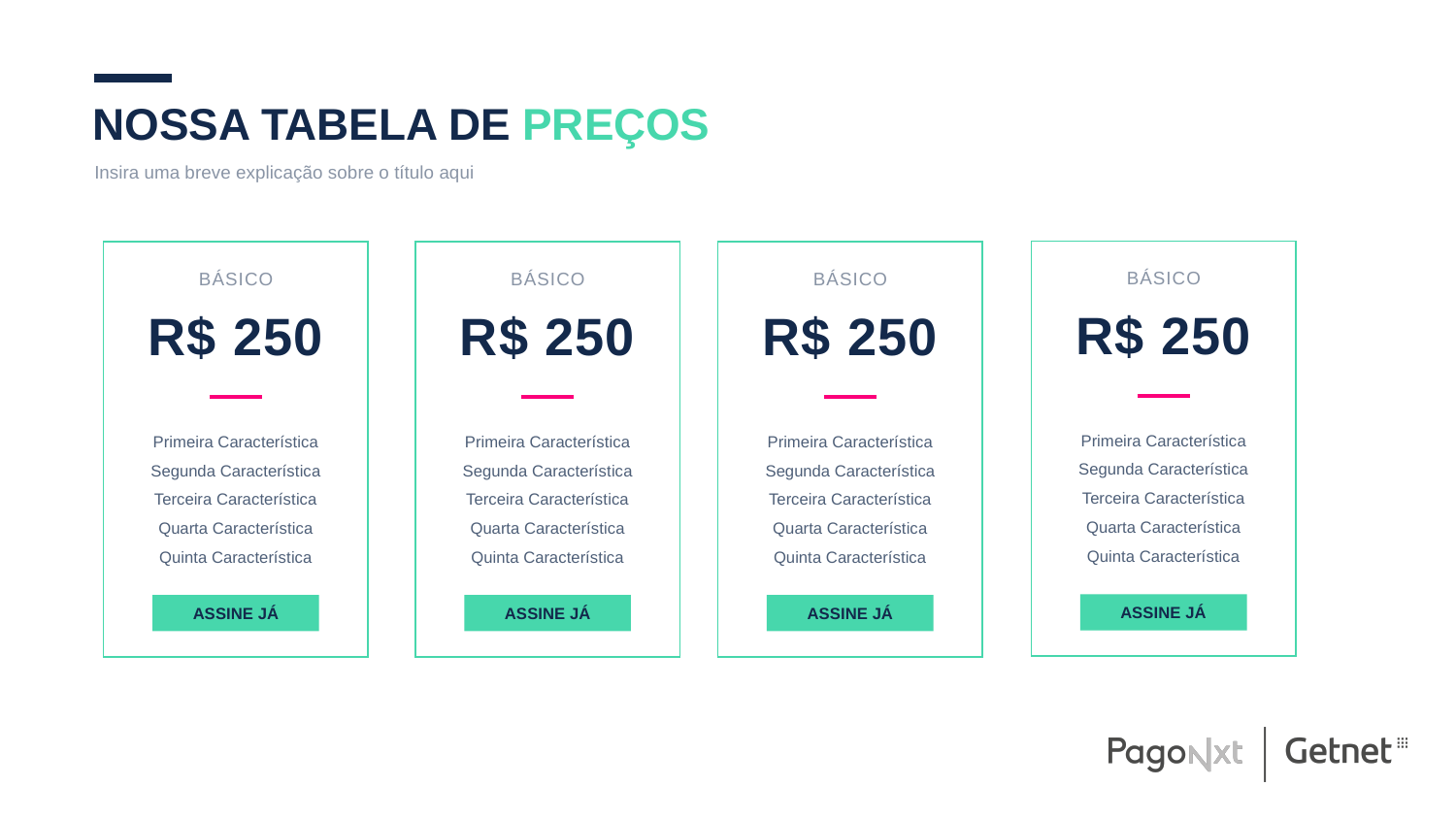

NOSSA TABELA DE PREÇOS
Insira uma breve explicação sobre o título aqui

BÁSICO
BÁSICO
BÁSICO
BÁSICO
R$ 250
R$ 250
R$ 250
R$ 250
Primeira Característica
Segunda Característica
Terceira Característica
Quarta Característica
Quinta Característica
Primeira Característica
Segunda Característica
Terceira Característica
Quarta Característica
Quinta Característica
Primeira Característica
Segunda Característica
Terceira Característica
Quarta Característica
Quinta Característica
Primeira Característica
Segunda Característica
Terceira Característica
Quarta Característica
Quinta Característica

Assine já
Assine já
Assine já
Assine já